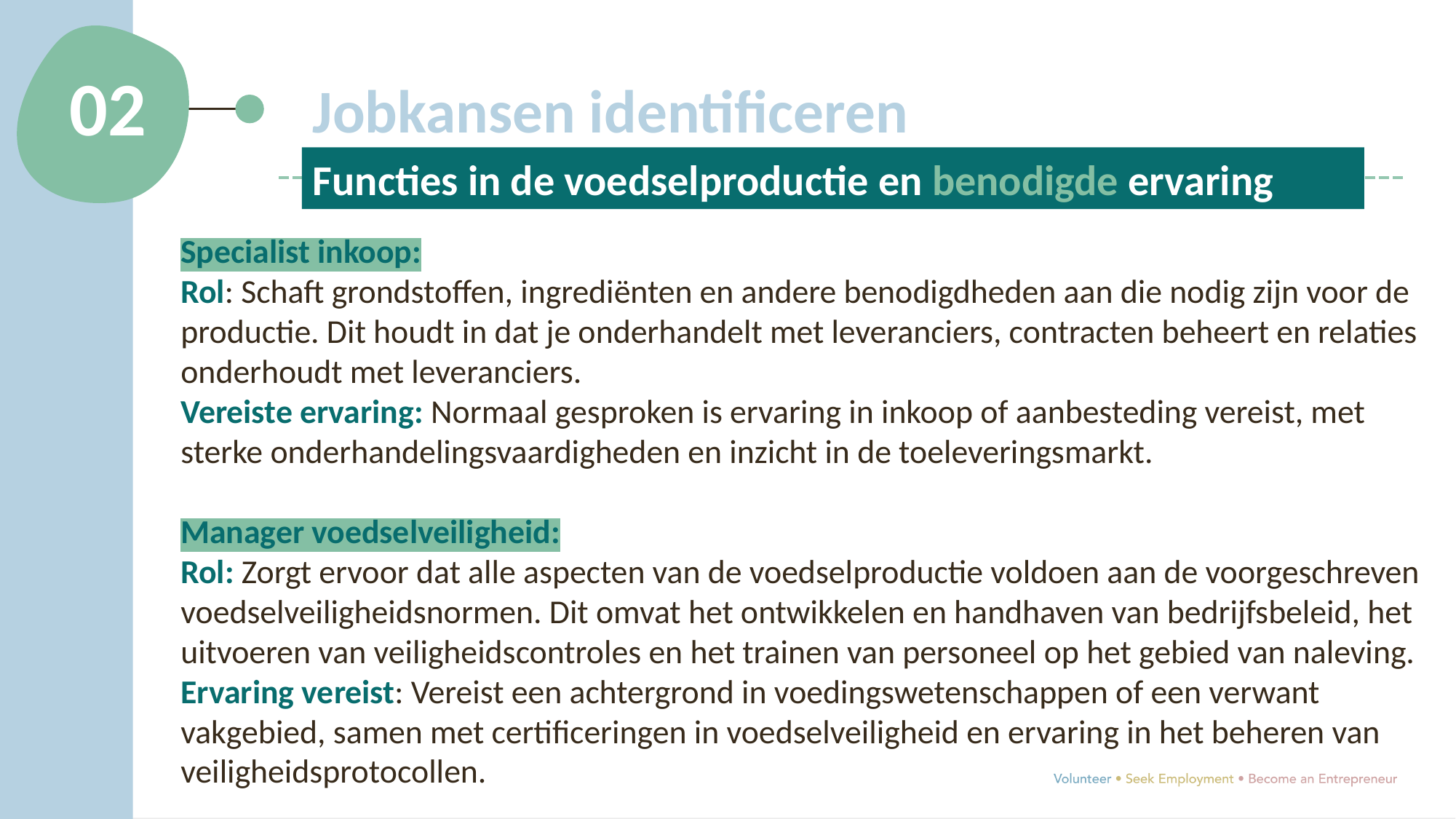

02
Jobkansen identificeren

Functies in de voedselproductie en benodigde ervaring
Specialist inkoop:
Rol: Schaft grondstoffen, ingrediënten en andere benodigdheden aan die nodig zijn voor de productie. Dit houdt in dat je onderhandelt met leveranciers, contracten beheert en relaties onderhoudt met leveranciers.
Vereiste ervaring: Normaal gesproken is ervaring in inkoop of aanbesteding vereist, met sterke onderhandelingsvaardigheden en inzicht in de toeleveringsmarkt.

Manager voedselveiligheid:
Rol: Zorgt ervoor dat alle aspecten van de voedselproductie voldoen aan de voorgeschreven voedselveiligheidsnormen. Dit omvat het ontwikkelen en handhaven van bedrijfsbeleid, het uitvoeren van veiligheidscontroles en het trainen van personeel op het gebied van naleving.
Ervaring vereist: Vereist een achtergrond in voedingswetenschappen of een verwant vakgebied, samen met certificeringen in voedselveiligheid en ervaring in het beheren van veiligheidsprotocollen.